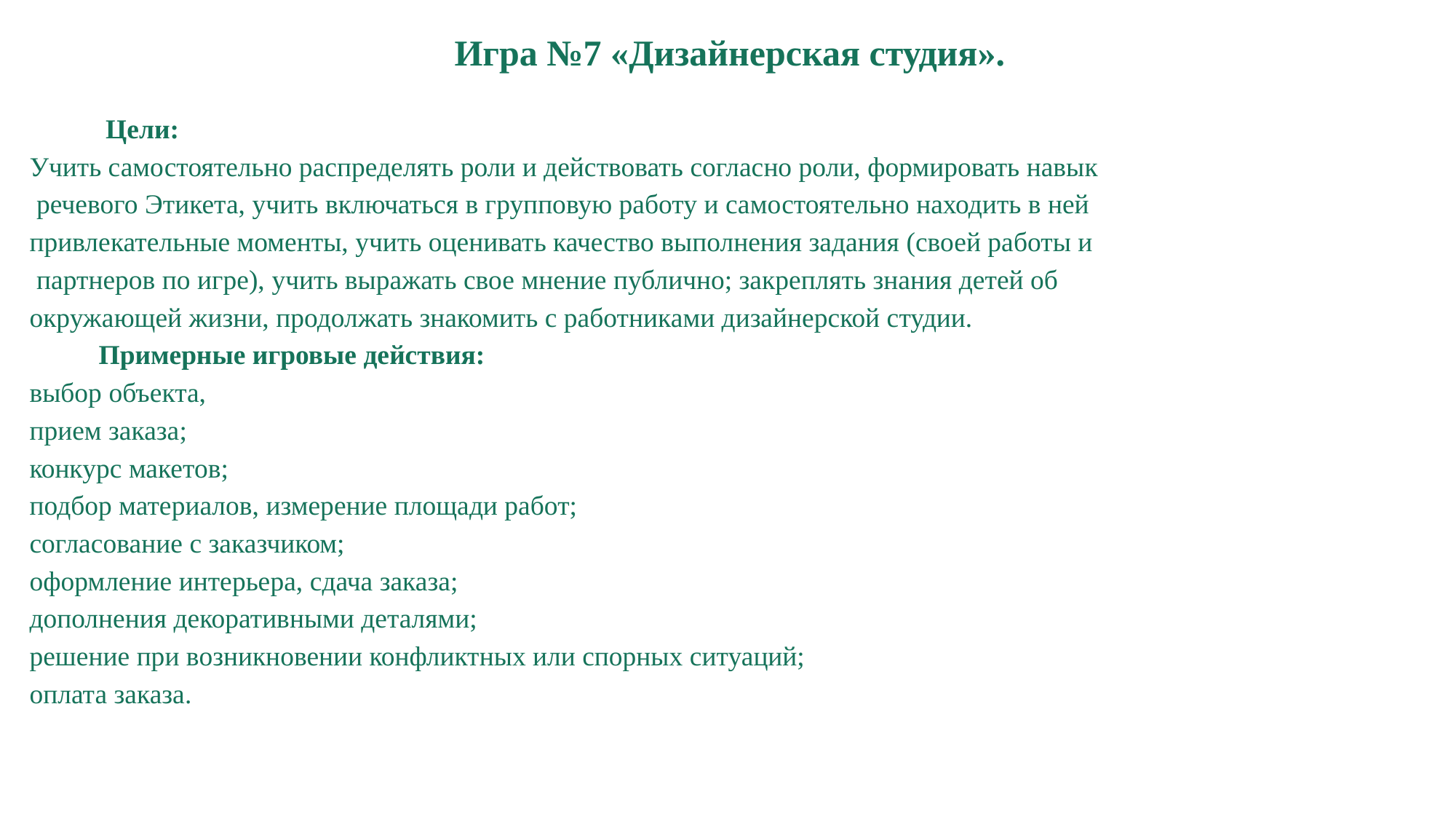

Игра №7 «Дизайнерская студия».

           Цели:
Учить самостоятельно распределять роли и действовать согласно роли, формировать навык
 речевого Этикета, учить включаться в групповую работу и самостоятельно находить в ней
привлекательные моменты, учить оценивать качество выполнения задания (своей работы и
 партнеров по игре), учить выражать свое мнение публично; закреплять знания детей об
окружающей жизни, продолжать знакомить с работниками дизайнерской студии.
          Примерные игровые действия:
выбор объекта,
прием заказа;
конкурс макетов;
подбор материалов, измерение площади работ;
согласование с заказчиком;
оформление интерьера, сдача заказа;
дополнения декоративными деталями;
решение при возникновении конфликтных или спорных ситуаций;
оплата заказа.